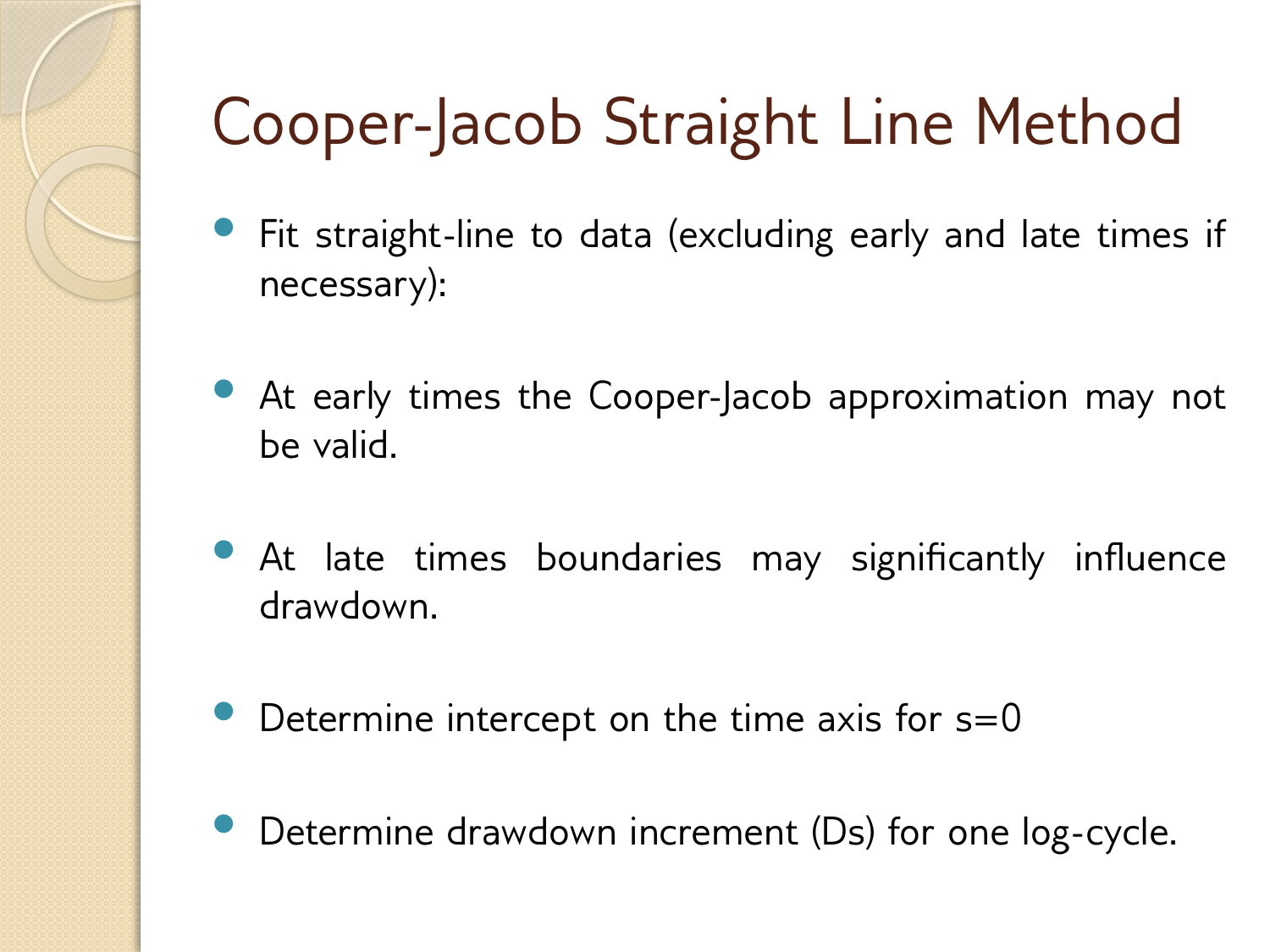

# Cooper-Jacob Straight Line Method
Fit straight-line to data (excluding early and late times if necessary):

At early times the Cooper-Jacob approximation may not be valid.

At late times boundaries may significantly influence drawdown.

Determine intercept on the time axis for s=0

Determine drawdown increment (Ds) for one log-cycle.